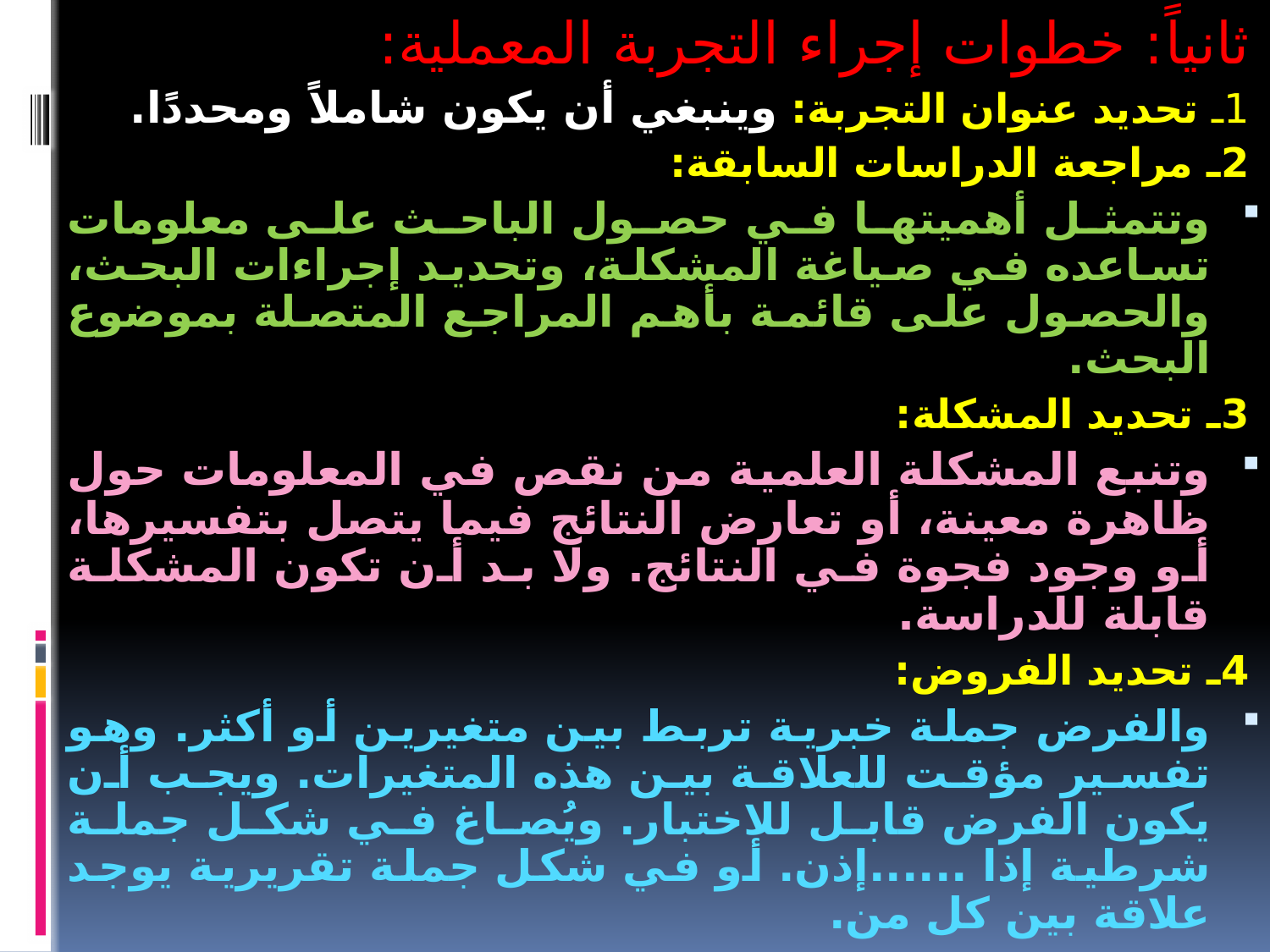

ثانياً: خطوات إجراء التجربة المعملية:
1ـ تحديد عنوان التجربة: وينبغي أن يكون شاملاً ومحددًا.
2ـ مراجعة الدراسات السابقة:
وتتمثل أهميتها في حصول الباحث على معلومات تساعده في صياغة المشكلة، وتحديد إجراءات البحث، والحصول على قائمة بأهم المراجع المتصلة بموضوع البحث.
3ـ تحديد المشكلة:
وتنبع المشكلة العلمية من نقص في المعلومات حول ظاهرة معينة، أو تعارض النتائج فيما يتصل بتفسيرها، أو وجود فجوة في النتائج. ولا بد أن تكون المشكلة قابلة للدراسة.
4ـ تحديد الفروض:
والفرض جملة خبرية تربط بين متغيرين أو أكثر. وهو تفسير مؤقت للعلاقة بين هذه المتغيرات. ويجب أن يكون الفرض قابل للاختبار. ويُصاغ في شكل جملة شرطية إذا ......إذن. أو في شكل جملة تقريرية يوجد علاقة بين كل من.